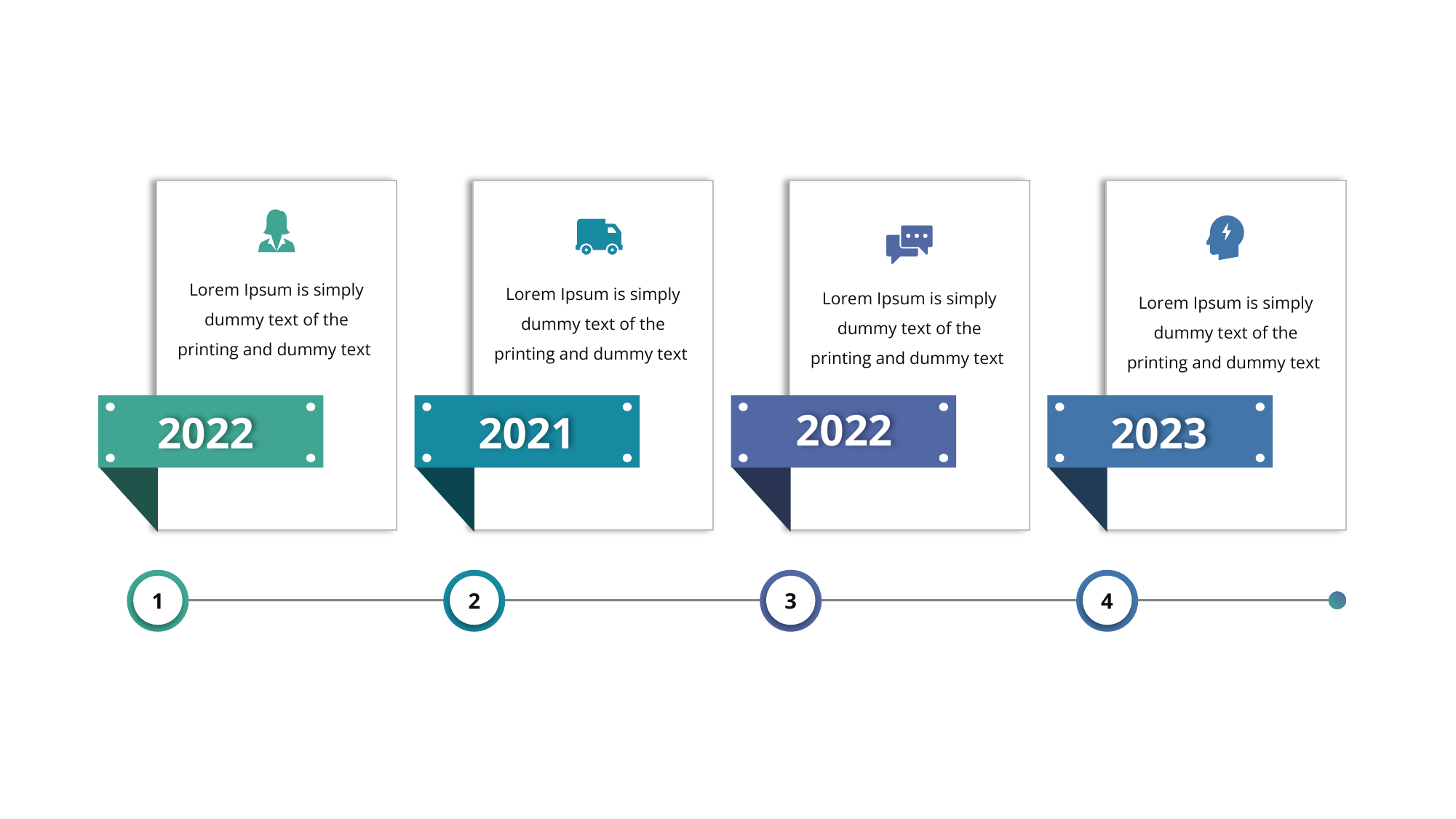

Lorem Ipsum is simply dummy text of the printing and dummy text
Lorem Ipsum is simply dummy text of the printing and dummy text
Lorem Ipsum is simply dummy text of the printing and dummy text
Lorem Ipsum is simply dummy text of the printing and dummy text

2022
2023
2021
2022

1
2
3
4